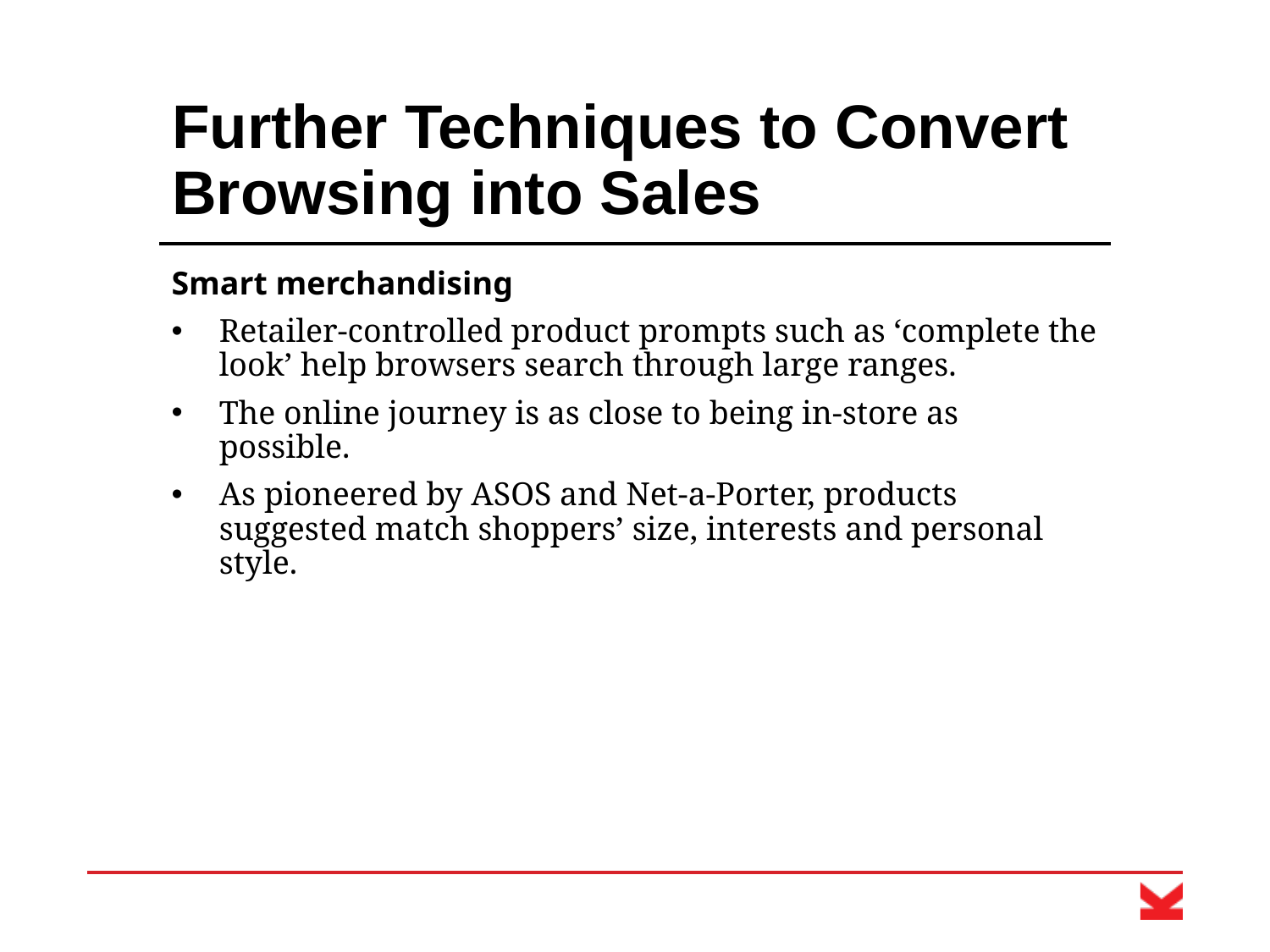

# Further Techniques to Convert Browsing into Sales
Smart merchandising
Retailer-controlled product prompts such as ‘complete the look’ help browsers search through large ranges.
The online journey is as close to being in-store as possible.
As pioneered by ASOS and Net-a-Porter, products suggested match shoppers’ size, interests and personal style.